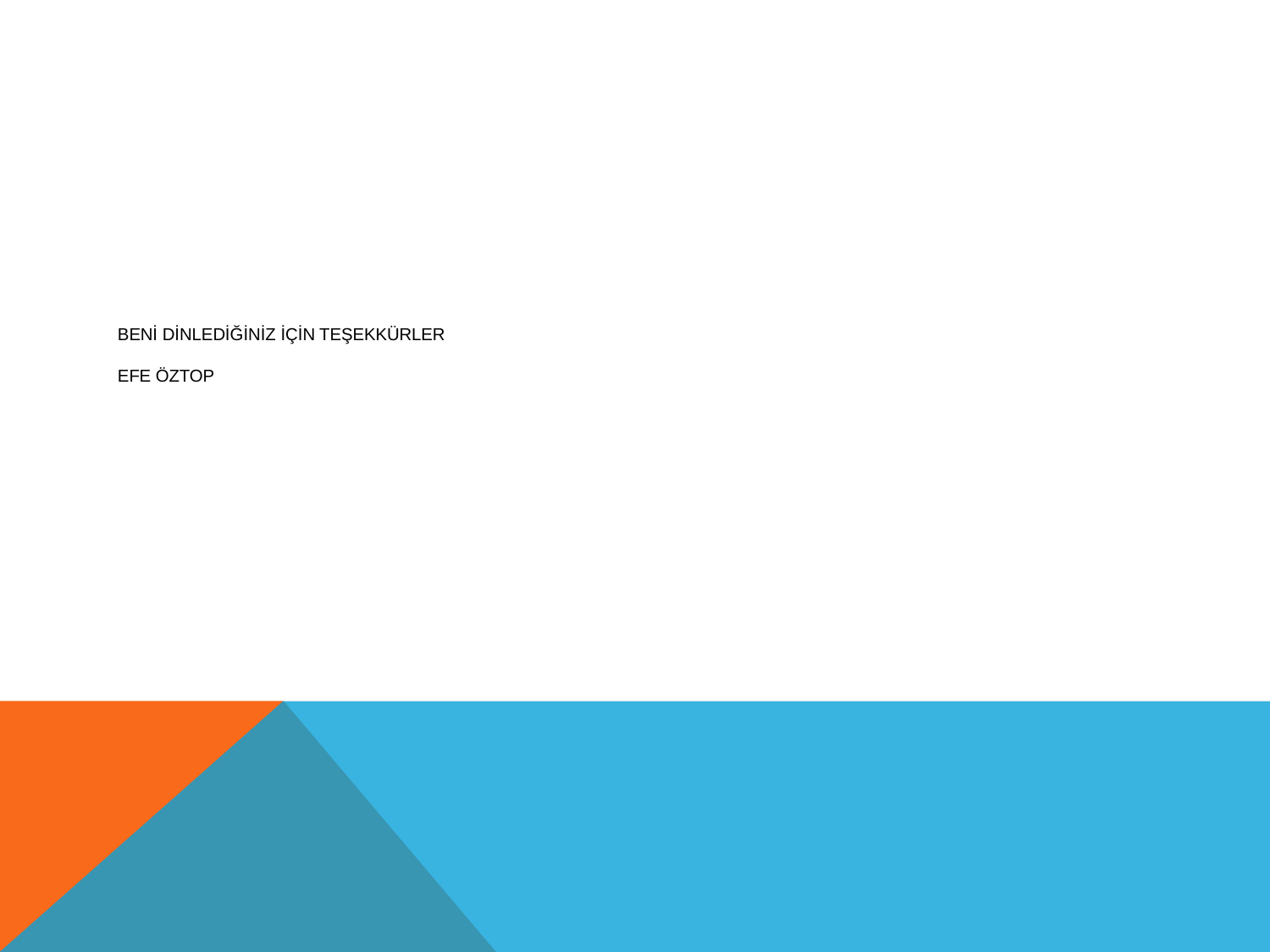

# benİ dİnledİğİnİz İçİn teşekkürler efe öztop